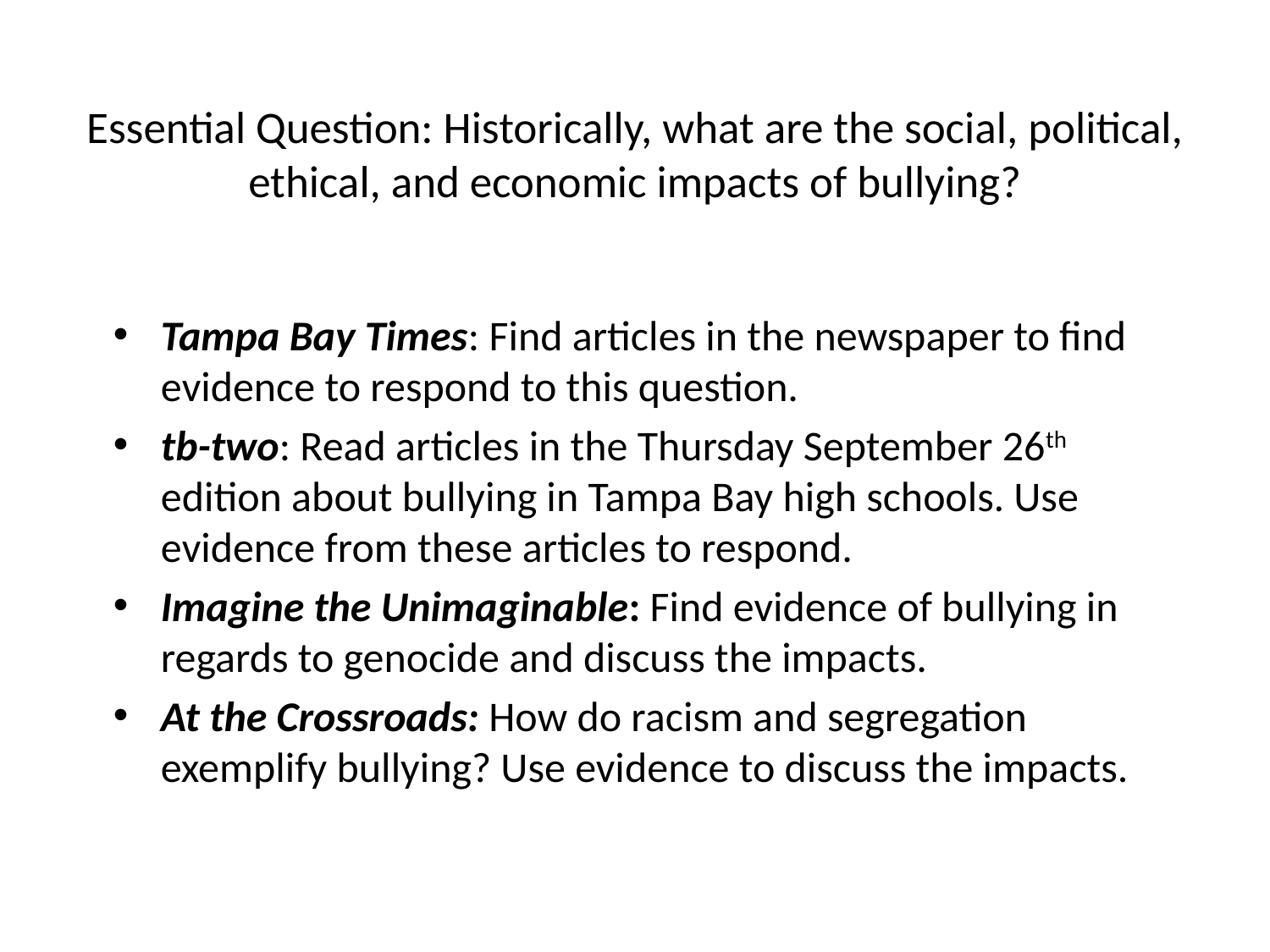

# Essential Question: Historically, what are the social, political, ethical, and economic impacts of bullying?
Tampa Bay Times: Find articles in the newspaper to find evidence to respond to this question.
tb-two: Read articles in the Thursday September 26th edition about bullying in Tampa Bay high schools. Use evidence from these articles to respond.
Imagine the Unimaginable: Find evidence of bullying in regards to genocide and discuss the impacts.
At the Crossroads: How do racism and segregation exemplify bullying? Use evidence to discuss the impacts.